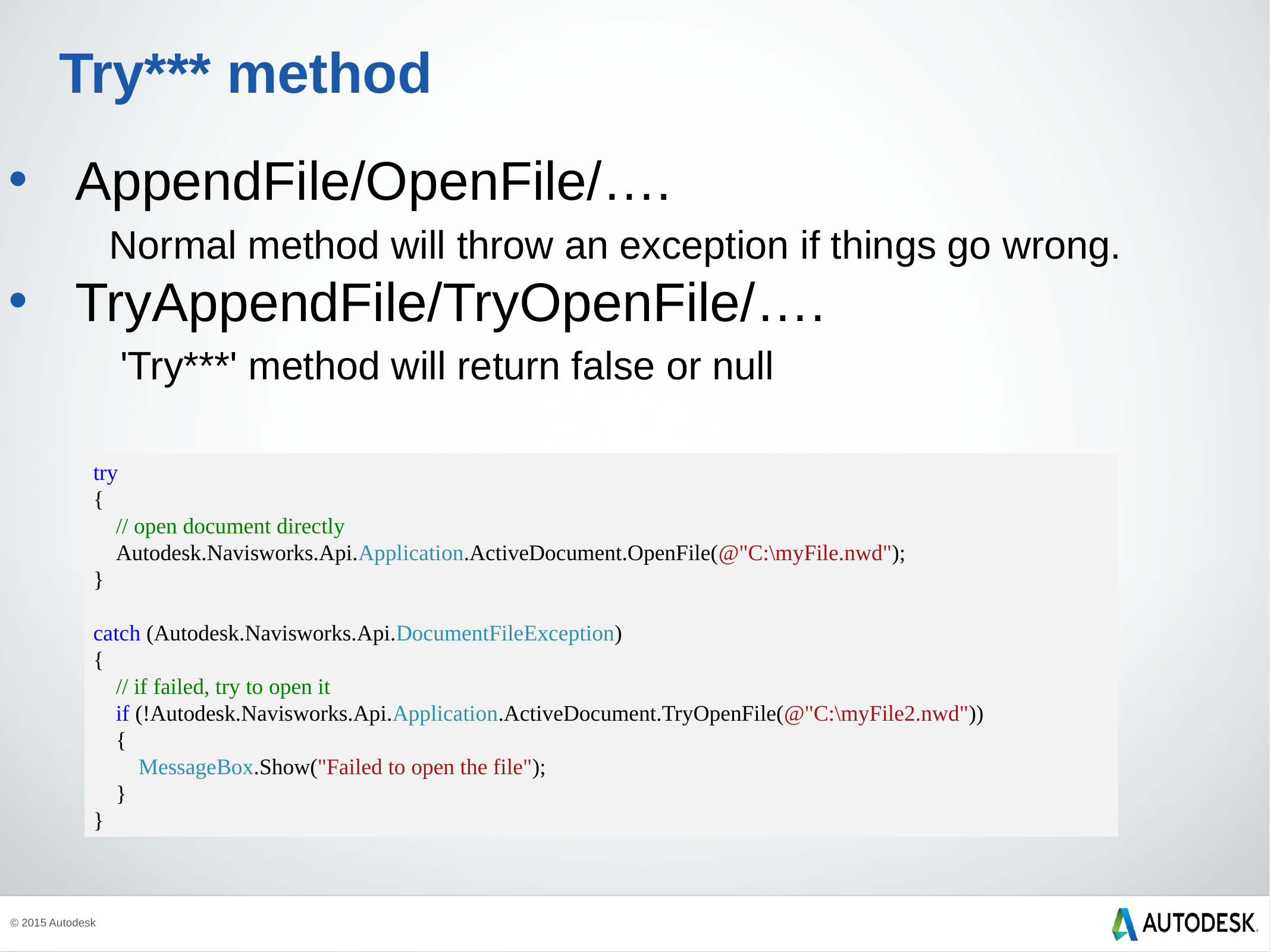

# Try*** method
AppendFile/OpenFile/….
  Normal method will throw an exception if things go wrong.
TryAppendFile/TryOpenFile/….
   'Try***' method will return false or null

.
try
{
    // open document directly
    Autodesk.Navisworks.Api.Application.ActiveDocument.OpenFile(@"C:\myFile.nwd");
}

catch (Autodesk.Navisworks.Api.DocumentFileException)
{
    // if failed, try to open it
    if (!Autodesk.Navisworks.Api.Application.ActiveDocument.TryOpenFile(@"C:\myFile2.nwd"))
    {
        MessageBox.Show("Failed to open the file");
    }
}